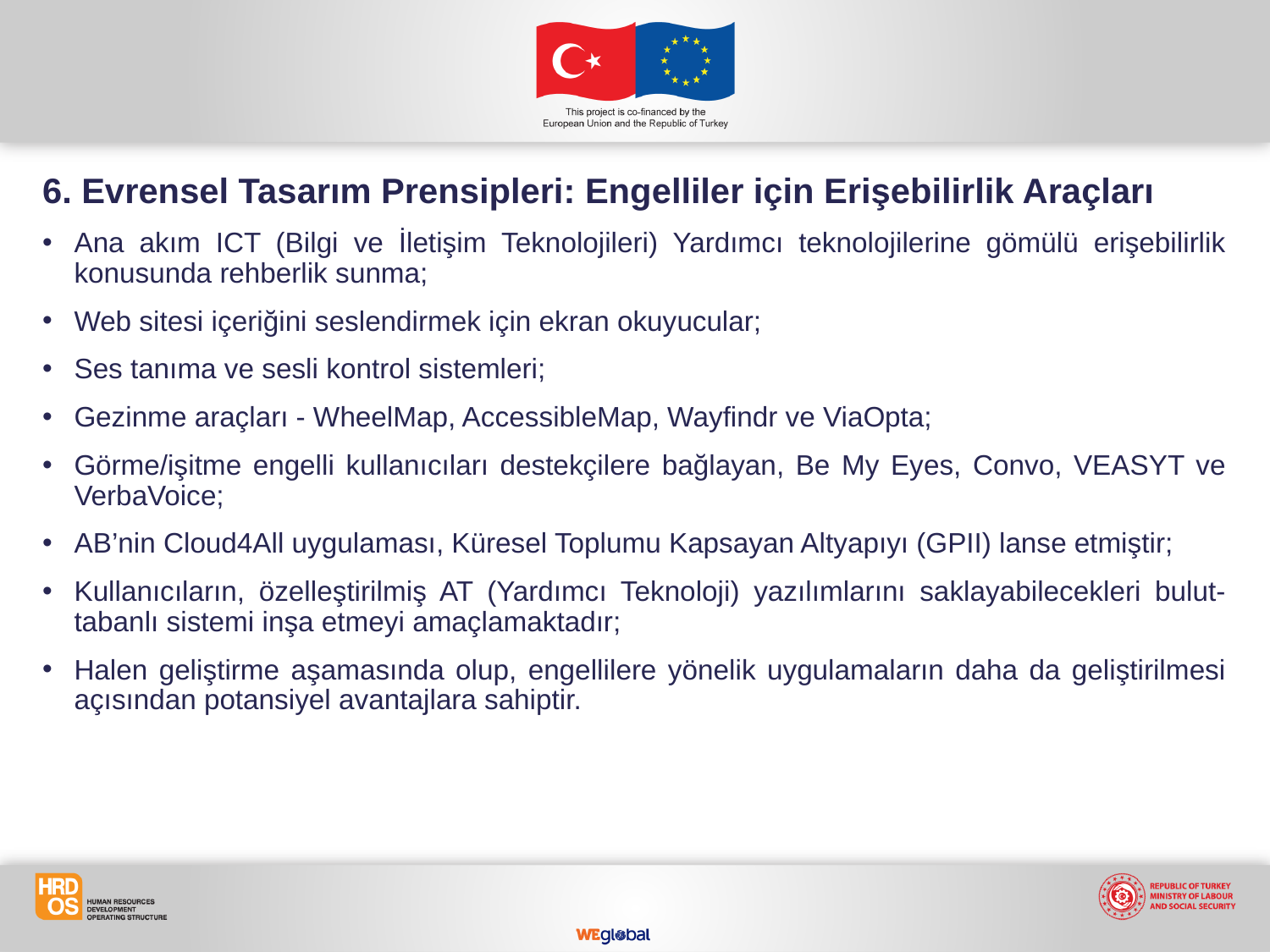

6. Evrensel Tasarım Prensipleri: Engelliler için Erişebilirlik Araçları
Ana akım ICT (Bilgi ve İletişim Teknolojileri) Yardımcı teknolojilerine gömülü erişebilirlik konusunda rehberlik sunma;
Web sitesi içeriğini seslendirmek için ekran okuyucular;
Ses tanıma ve sesli kontrol sistemleri;
Gezinme araçları - WheelMap, AccessibleMap, Wayfindr ve ViaOpta;
Görme/işitme engelli kullanıcıları destekçilere bağlayan, Be My Eyes, Convo, VEASYT ve VerbaVoice;
AB’nin Cloud4All uygulaması, Küresel Toplumu Kapsayan Altyapıyı (GPII) lanse etmiştir;
Kullanıcıların, özelleştirilmiş AT (Yardımcı Teknoloji) yazılımlarını saklayabilecekleri bulut-tabanlı sistemi inşa etmeyi amaçlamaktadır;
Halen geliştirme aşamasında olup, engellilere yönelik uygulamaların daha da geliştirilmesi açısından potansiyel avantajlara sahiptir.